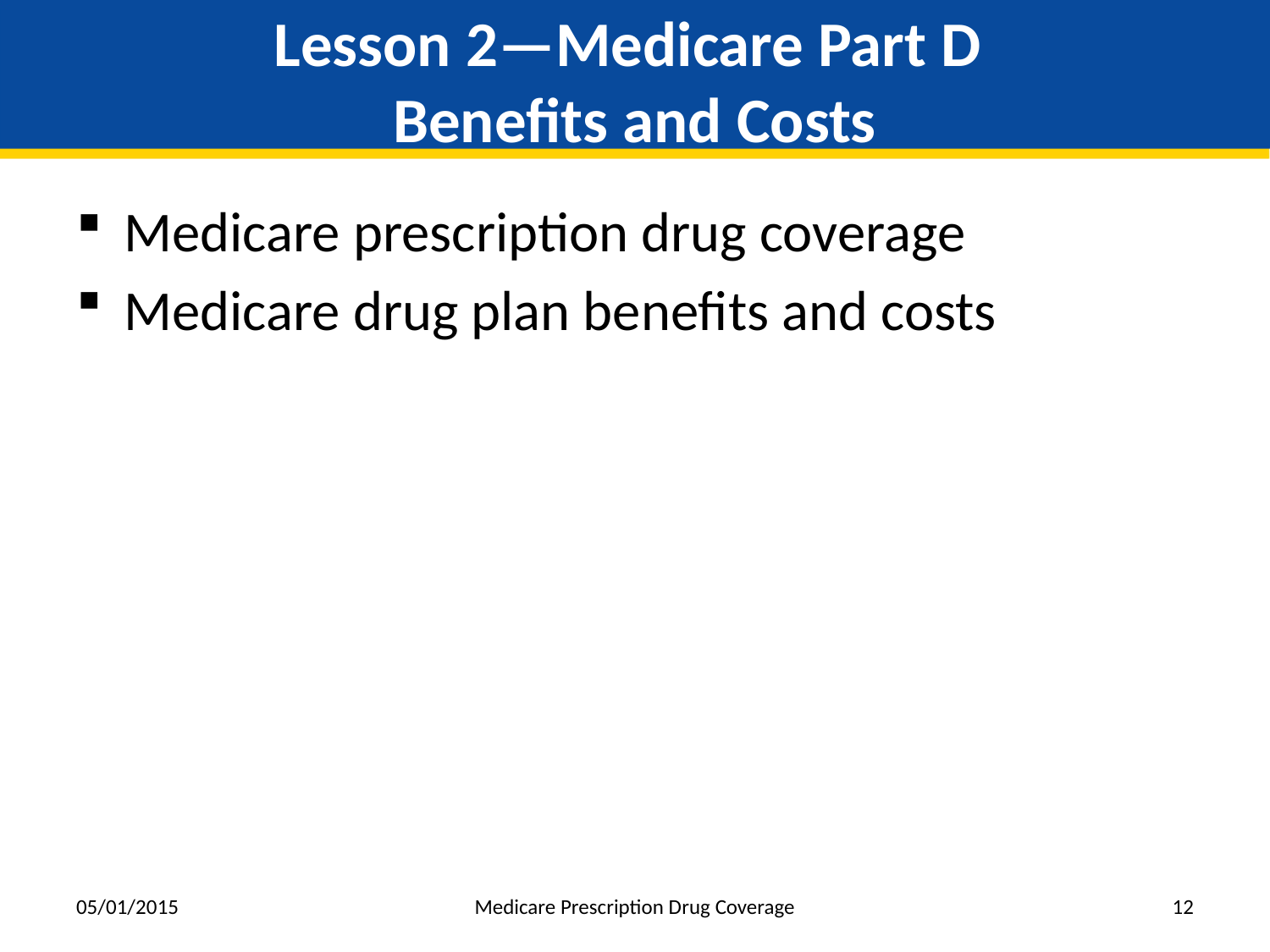

# Lesson 2—Medicare Part D Benefits and Costs
Medicare prescription drug coverage
Medicare drug plan benefits and costs
05/01/2015
Medicare Prescription Drug Coverage
12